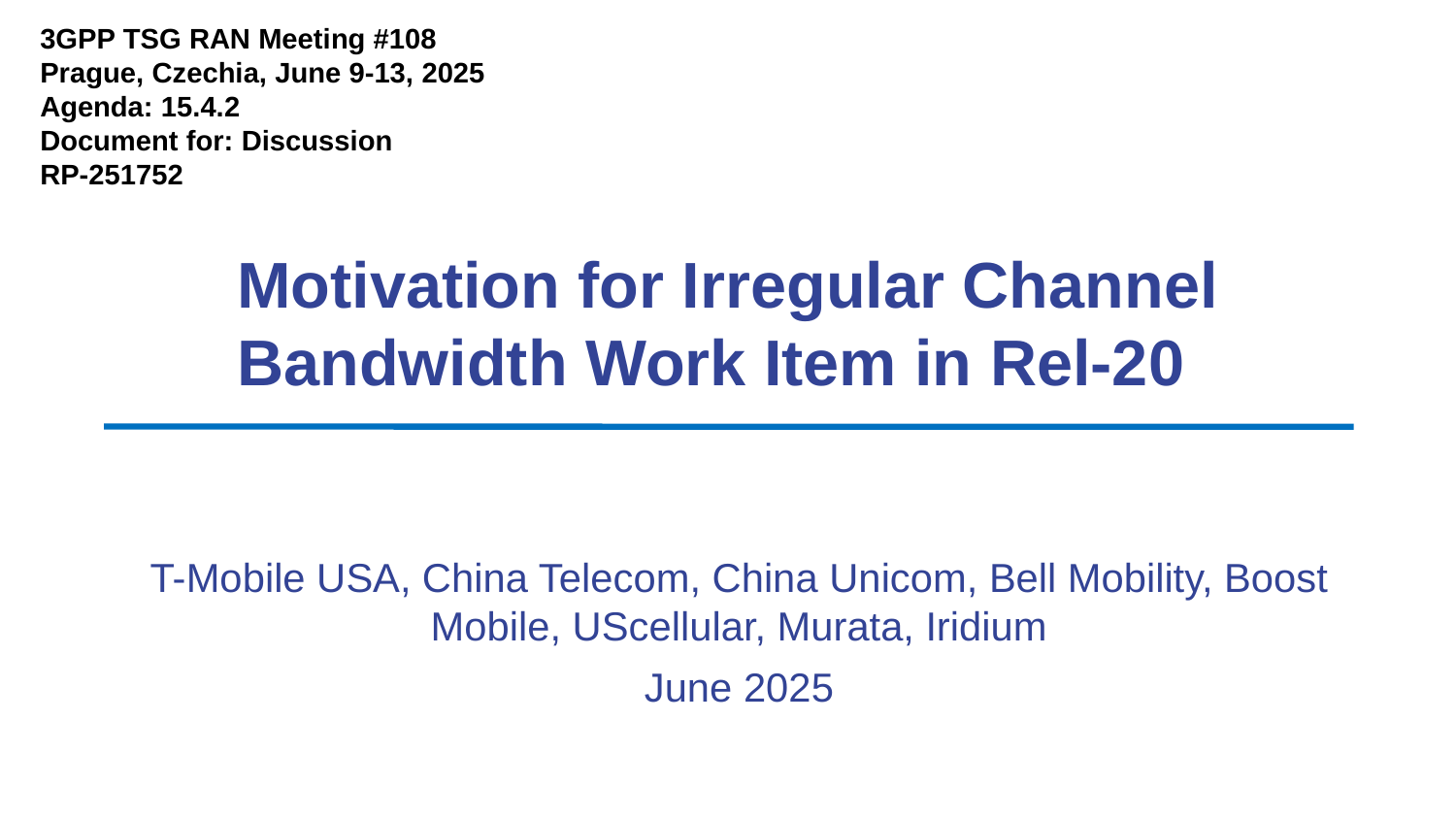

3GPP TSG RAN Meeting #108
Prague, Czechia, June 9-13, 2025
Agenda: 15.4.2
Document for: Discussion
RP-251752
# Motivation for Irregular Channel Bandwidth Work Item in Rel-20
T-Mobile USA, China Telecom, China Unicom, Bell Mobility, Boost Mobile, UScellular, Murata, Iridium
June 2025